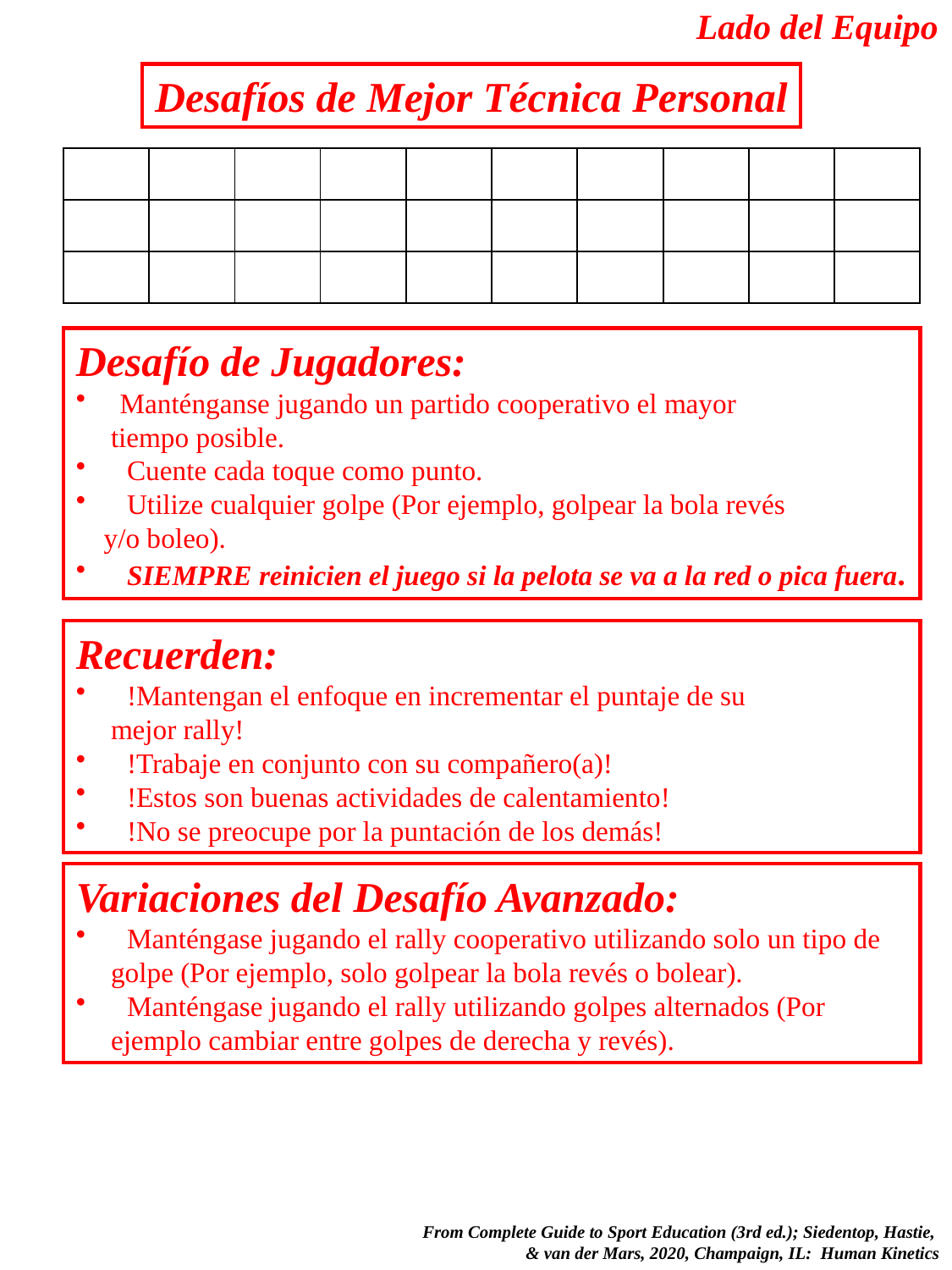

Lado del Equipo
Desafíos de Mejor Técnica Personal
|  |  |  |  |  |  |  |  |  |  |
| --- | --- | --- | --- | --- | --- | --- | --- | --- | --- |
|  |  |  |  |  |  |  |  |  |  |
|  |  |  |  |  |  |  |  |  |  |
Desafío de Jugadores:
  Manténganse jugando un partido cooperativo el mayor
     tiempo posible.
   Cuente cada toque como punto.
   Utilize cualquier golpe (Por ejemplo, golpear la bola revés
    y/o boleo).
   SIEMPRE reinicien el juego si la pelota se va a la red o pica fuera.
Recuerden:
   !Mantengan el enfoque en incrementar el puntaje de su
     mejor rally!
   !Trabaje en conjunto con su compañero(a)!
   !Estos son buenas actividades de calentamiento!
   !No se preocupe por la puntación de los demás!
Variaciones del Desafío Avanzado:
   Manténgase jugando el rally cooperativo utilizando solo un tipo de
     golpe (Por ejemplo, solo golpear la bola revés o bolear).
   Manténgase jugando el rally utilizando golpes alternados (Por
     ejemplo cambiar entre golpes de derecha y revés).
 From Complete Guide to Sport Education (3rd ed.); Siedentop, Hastie,
& van der Mars, 2020, Champaign, IL:  Human Kinetics